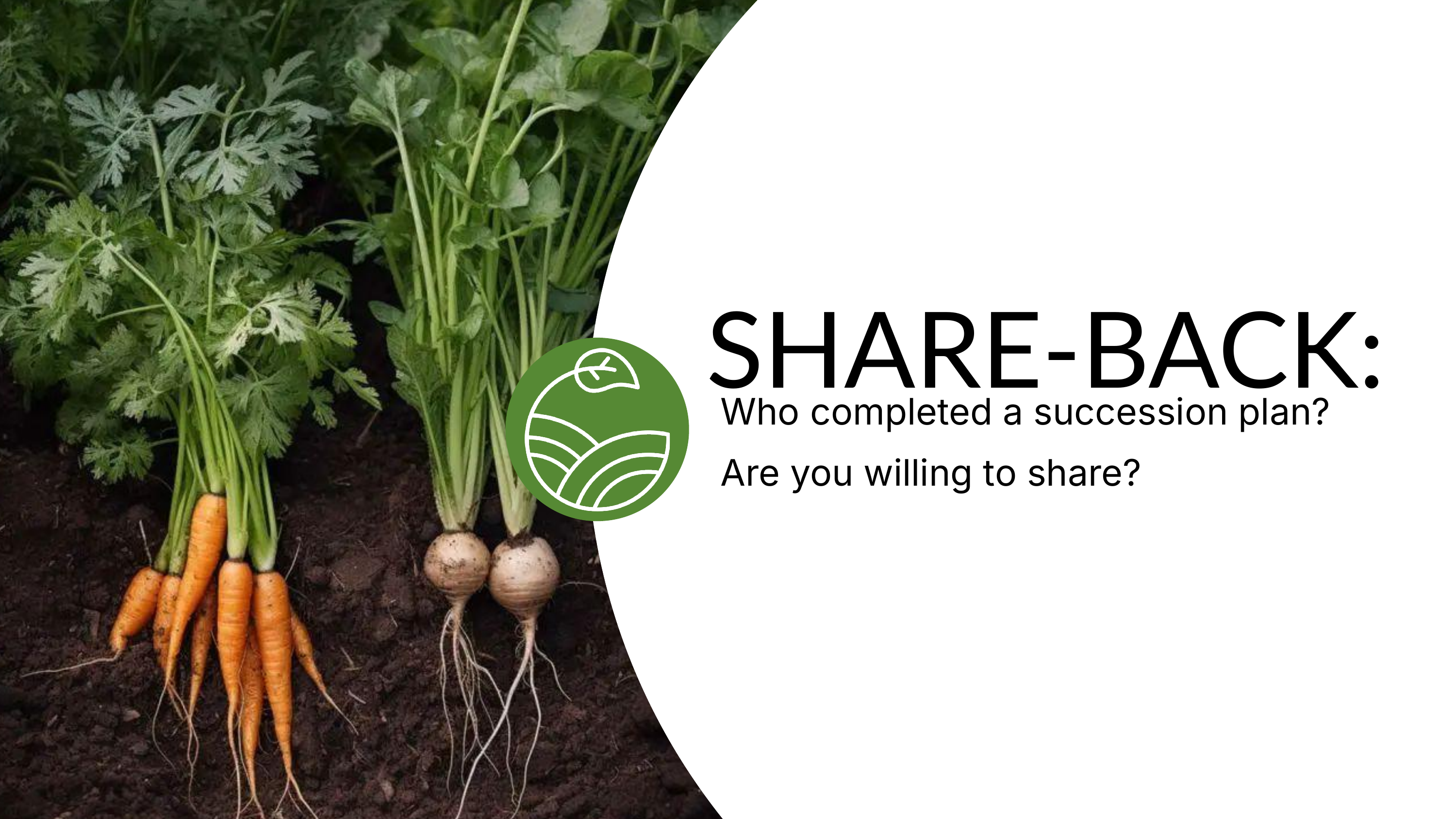

SHARE-BACK:

Who completed a succession plan?
Are you willing to share?